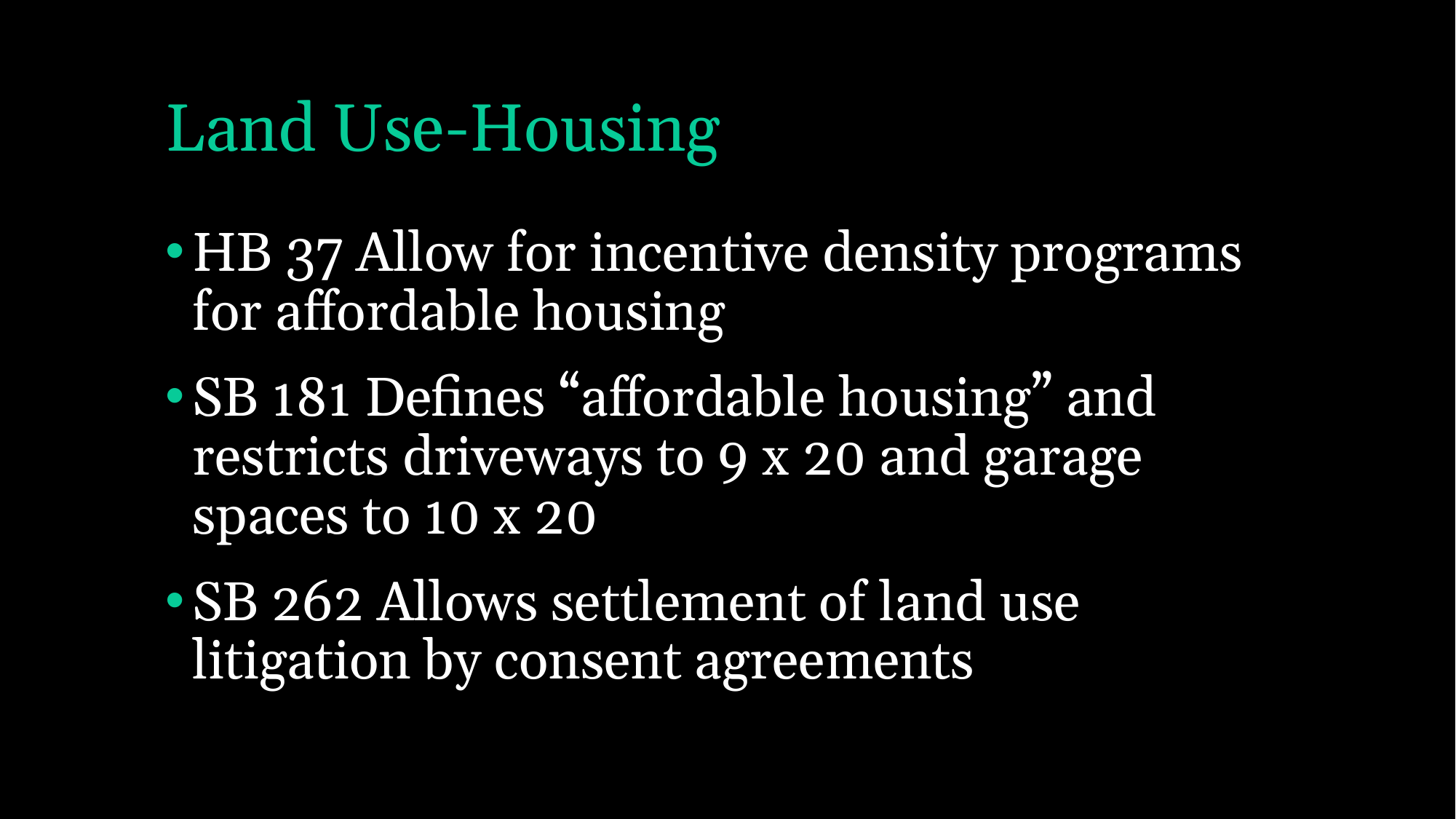

# Land Use-Housing
HB 37 Allow for incentive density programs for affordable housing
SB 181 Defines “affordable housing” and restricts driveways to 9 x 20 and garage spaces to 10 x 20
SB 262 Allows settlement of land use litigation by consent agreements